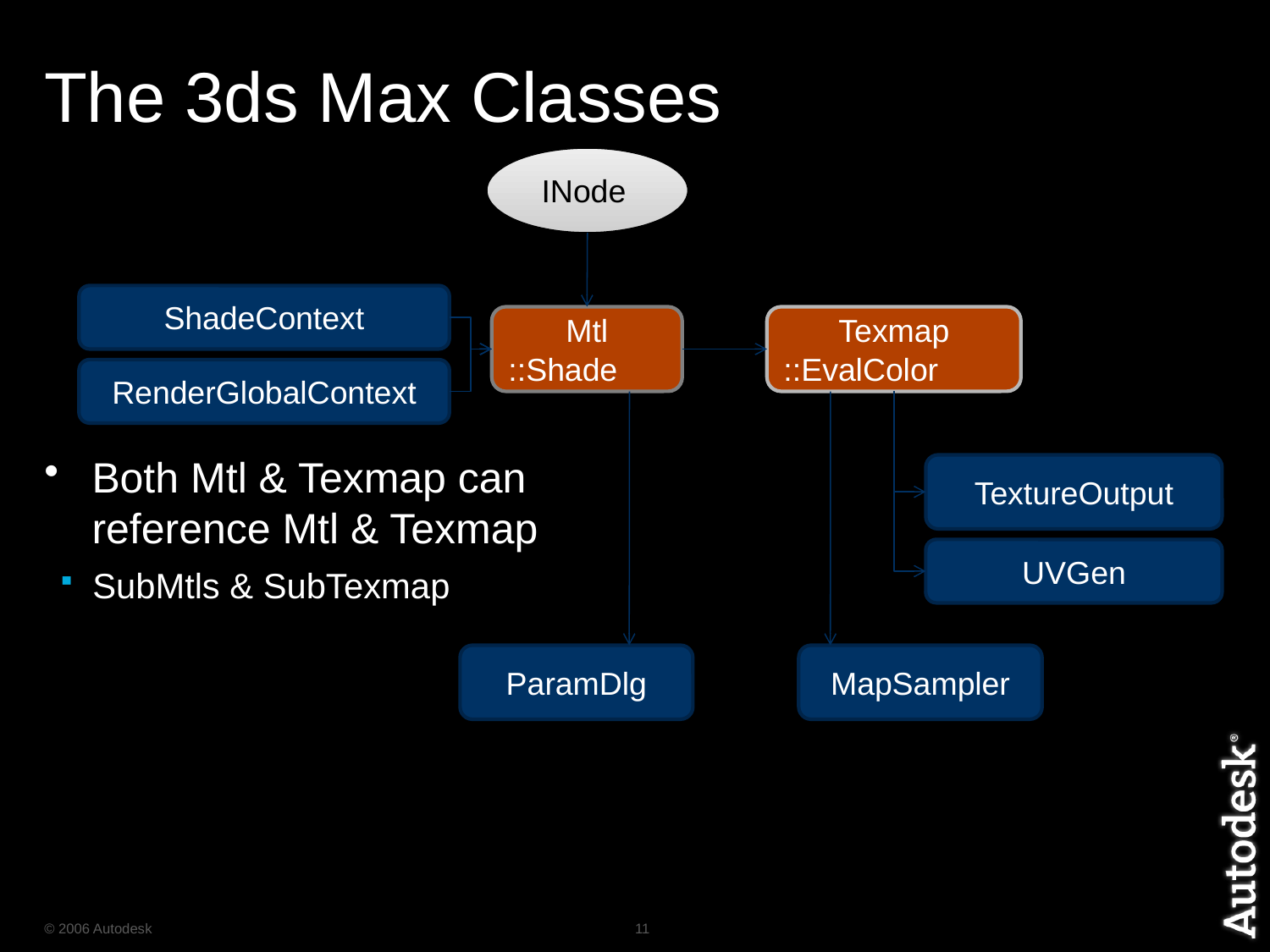

# The 3ds Max Classes

INode

Both Mtl & Texmap can
reference Mtl & Texmap
SubMtls & SubTexmap
ShadeContext
Mtl
::Shade
Texmap
::EvalColor
RenderGlobalContext
TextureOutput
UVGen
ParamDlg
MapSampler